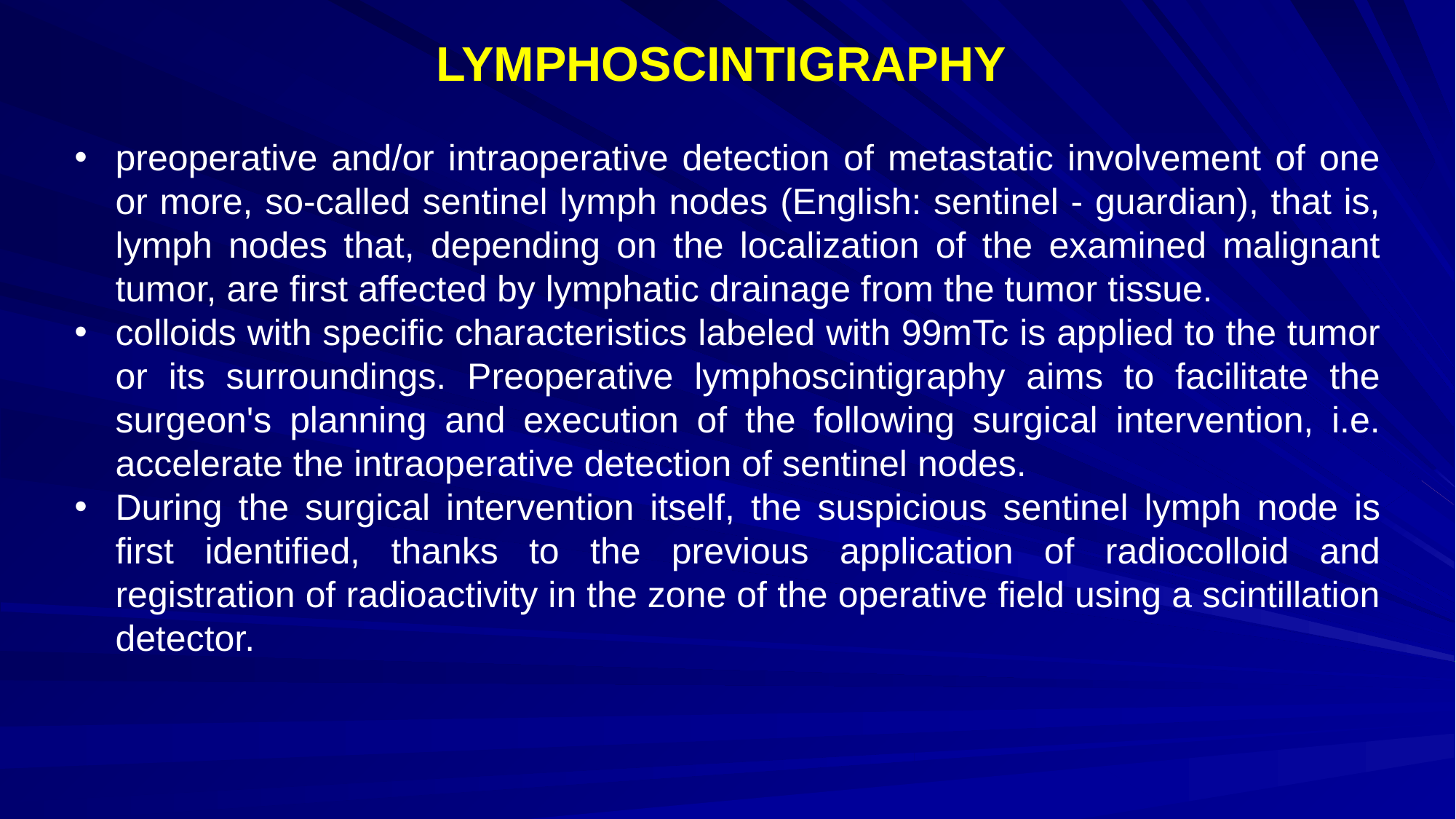

LYMPHOSCINTIGRAPHY

preoperative and/or intraoperative detection of metastatic involvement of one or more, so-called sentinel lymph nodes (English: sentinel - guardian), that is, lymph nodes that, depending on the localization of the examined malignant tumor, are first affected by lymphatic drainage from the tumor tissue.
colloids with specific characteristics labeled with 99mTc is applied to the tumor or its surroundings. Preoperative lymphoscintigraphy aims to facilitate the surgeon's planning and execution of the following surgical intervention, i.e. accelerate the intraoperative detection of sentinel nodes.
During the surgical intervention itself, the suspicious sentinel lymph node is first identified, thanks to the previous application of radiocolloid and registration of radioactivity in the zone of the operative field using a scintillation detector.